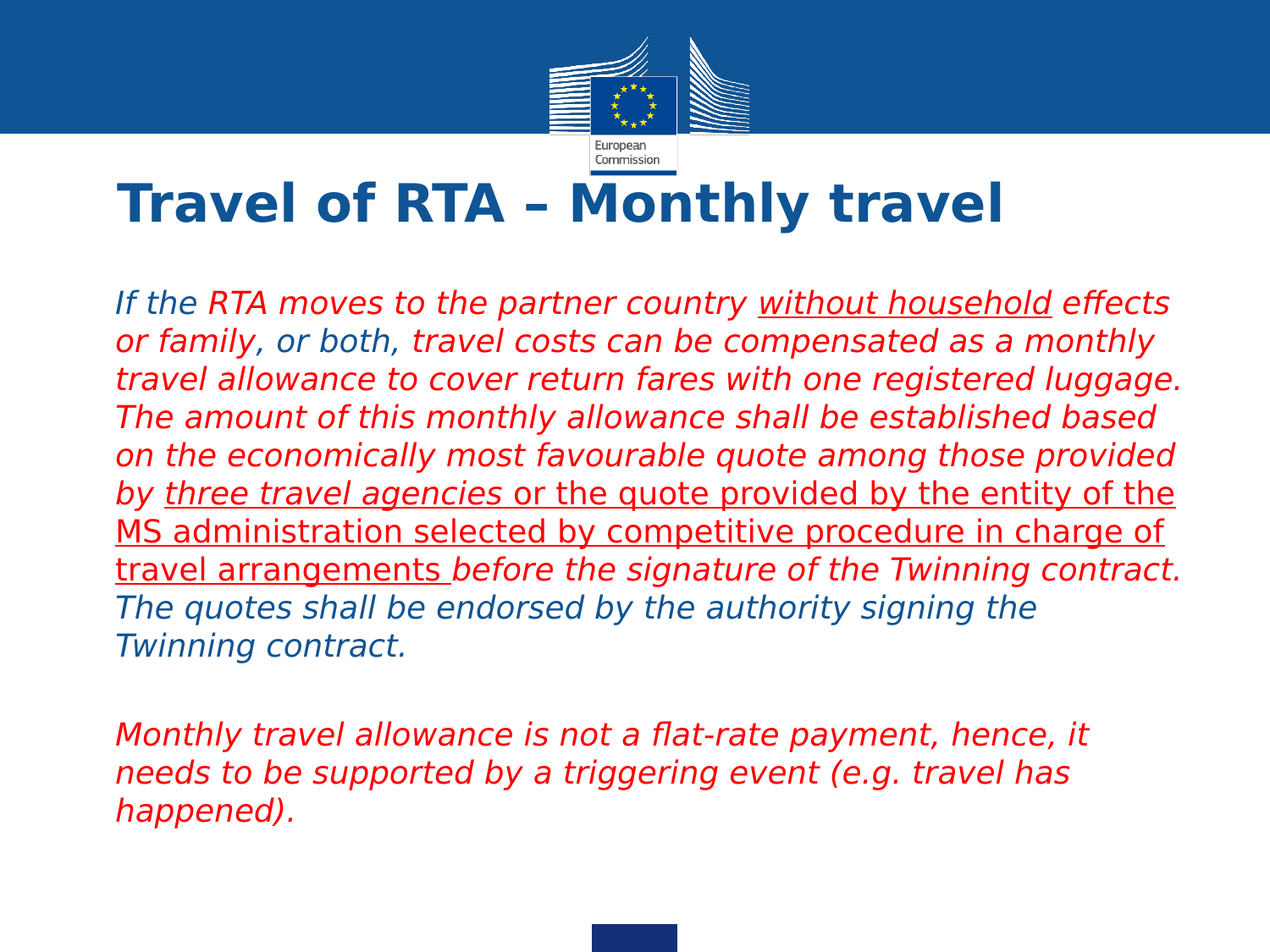

# Travel of RTA – Monthly travel
If the RTA moves to the partner country without household effects or family, or both, travel costs can be compensated as a monthly travel allowance to cover return fares with one registered luggage. The amount of this monthly allowance shall be established based on the economically most favourable quote among those provided by three travel agencies or the quote provided by the entity of the MS administration selected by competitive procedure in charge of travel arrangements before the signature of the Twinning contract. The quotes shall be endorsed by the authority signing the Twinning contract.

Monthly travel allowance is not a flat-rate payment, hence, it needs to be supported by a triggering event (e.g. travel has happened).